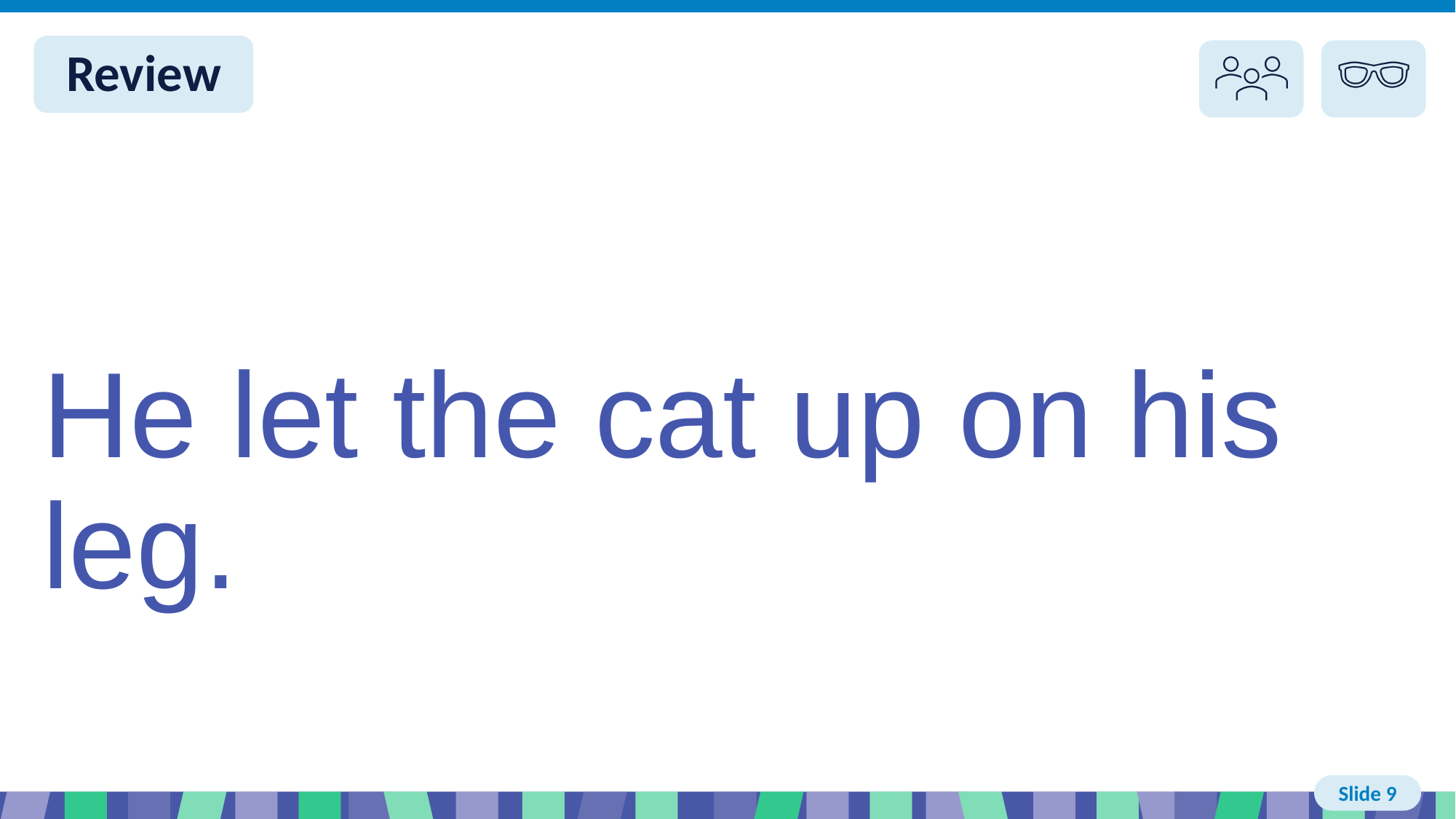

# Slide 9 Review You do
He let the cat up on his leg.